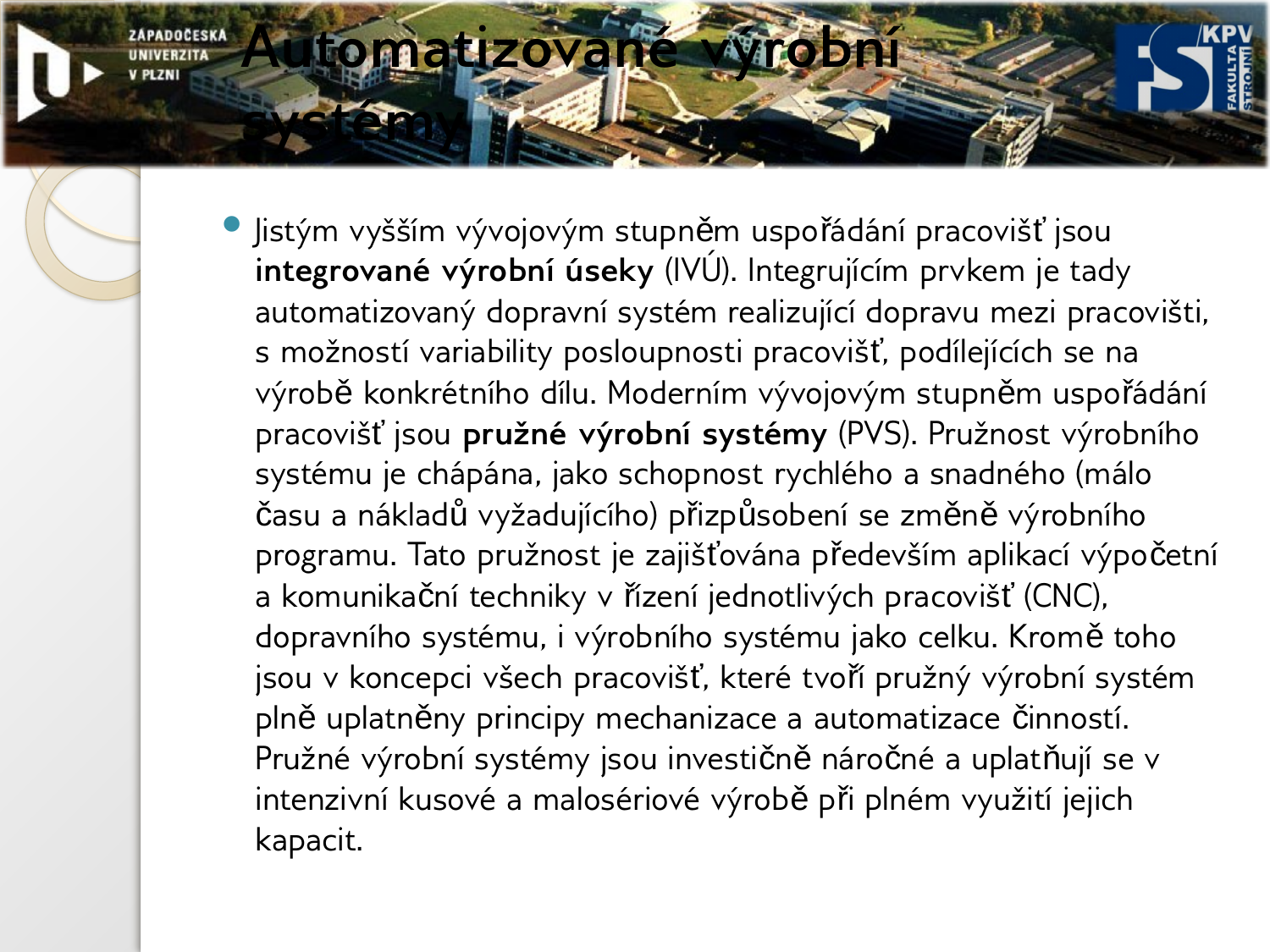

# Automatizované výrobní systémy
Jistým vyšším vývojovým stupněm uspořádání pracovišť jsou integrované výrobní úseky (IVÚ). Integrujícím prvkem je tady automatizovaný dopravní systém realizující dopravu mezi pracovišti, s možností variability posloupnosti pracovišť, podílejících se na výrobě konkrétního dílu. Moderním vývojovým stupněm uspořádání pracovišť jsou pružné výrobní systémy (PVS). Pružnost výrobního systému je chápána, jako schopnost rychlého a snadného (málo času a nákladů vyžadujícího) přizpůsobení se změně výrobního programu. Tato pružnost je zajišťována především aplikací výpočetní a komunikační techniky v řízení jednotlivých pracovišť (CNC), dopravního systému, i výrobního systému jako celku. Kromě toho jsou v koncepci všech pracovišť, které tvoří pružný výrobní systém plně uplatněny principy mechanizace a automatizace činností. Pružné výrobní systémy jsou investičně náročné a uplatňují se v intenzivní kusové a malosériové výrobě při plném využití jejich kapacit.